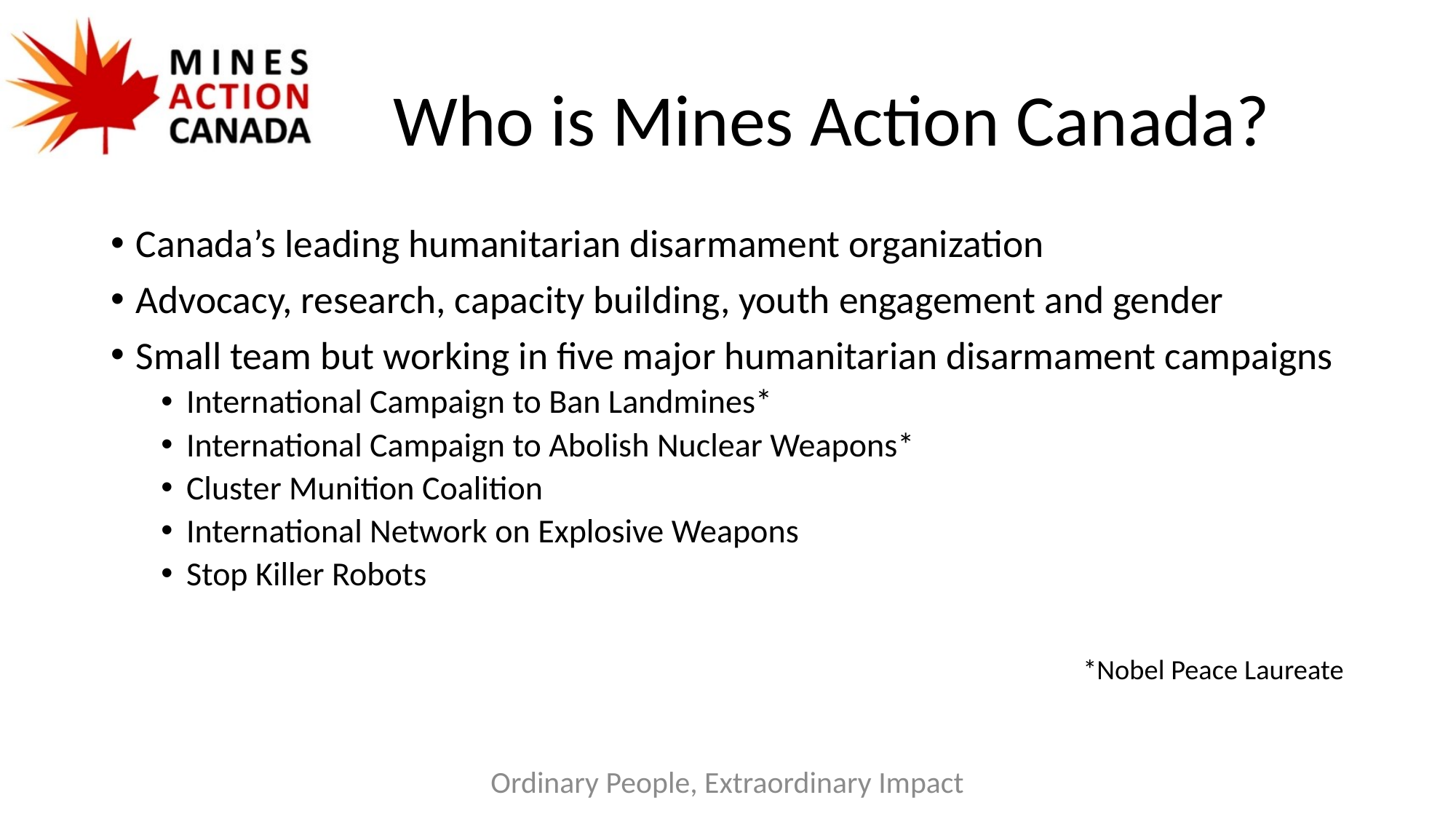

# Who is Mines Action Canada?
Canada’s leading humanitarian disarmament organization
Advocacy, research, capacity building, youth engagement and gender
Small team but working in five major humanitarian disarmament campaigns
International Campaign to Ban Landmines*
International Campaign to Abolish Nuclear Weapons*
Cluster Munition Coalition
International Network on Explosive Weapons
Stop Killer Robots

*Nobel Peace Laureate
Ordinary People, Extraordinary Impact